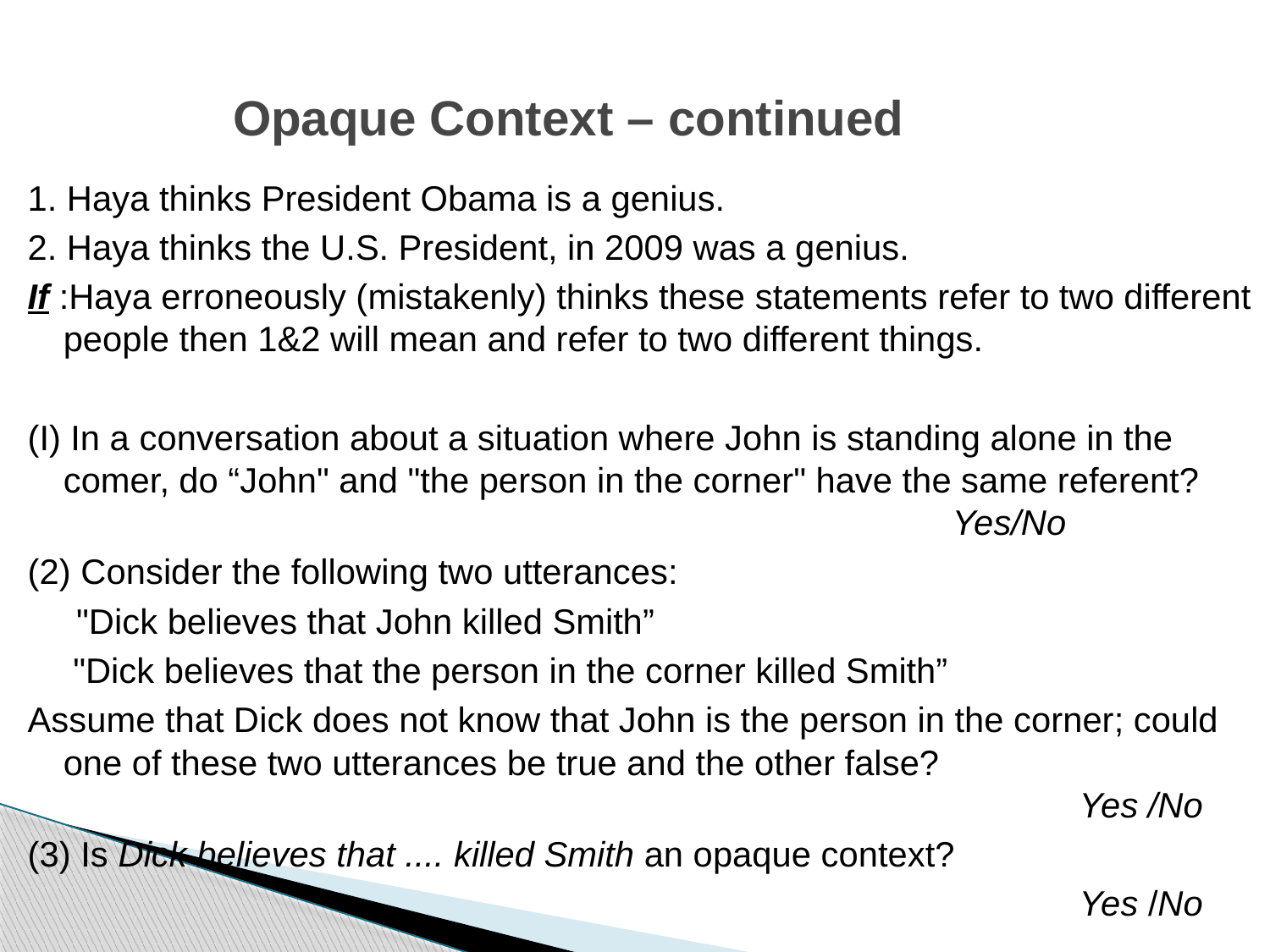

# Opaque Context – continued
1. Haya thinks President Obama is a genius.
2. Haya thinks the U.S. President, in 2009 was a genius.
If :Haya erroneously (mistakenly) thinks these statements refer to two different people then 1&2 will mean and refer to two different things.

(I) In a conversation about a situation where John is standing alone in the comer, do “John" and "the person in the corner" have the same referent? 							Yes/No
(2) Consider the following two utterances:
     "Dick believes that John killed Smith”
	 "Dick believes that the person in the corner killed Smith”
Assume that Dick does not know that John is the person in the corner; could one of these two utterances be true and the other false?                            								Yes /No
(3) Is Dick believes that .... killed Smith an opaque context?
									Yes /No